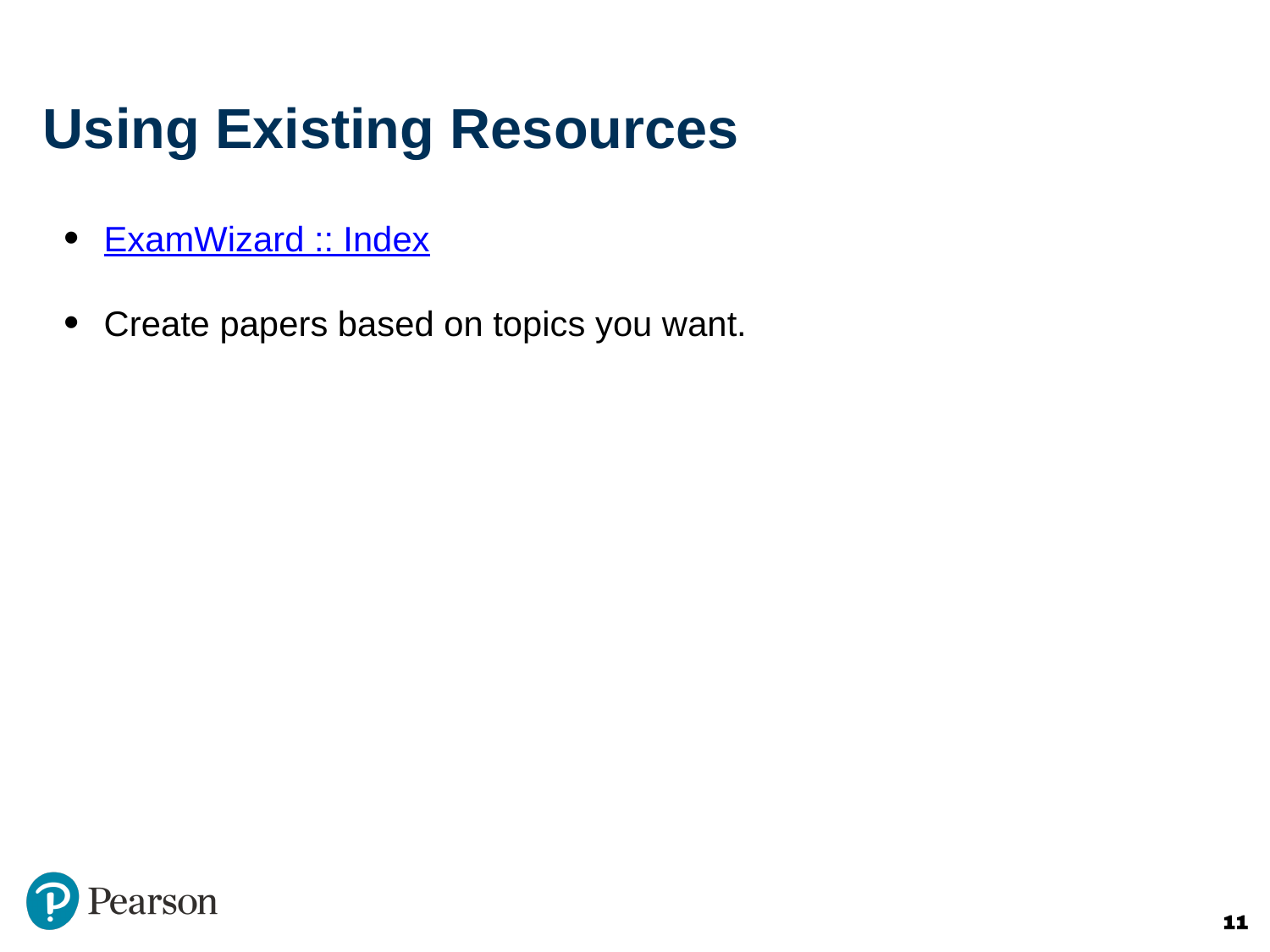

# Using Existing Resources
ExamWizard :: Index

Create papers based on topics you want.